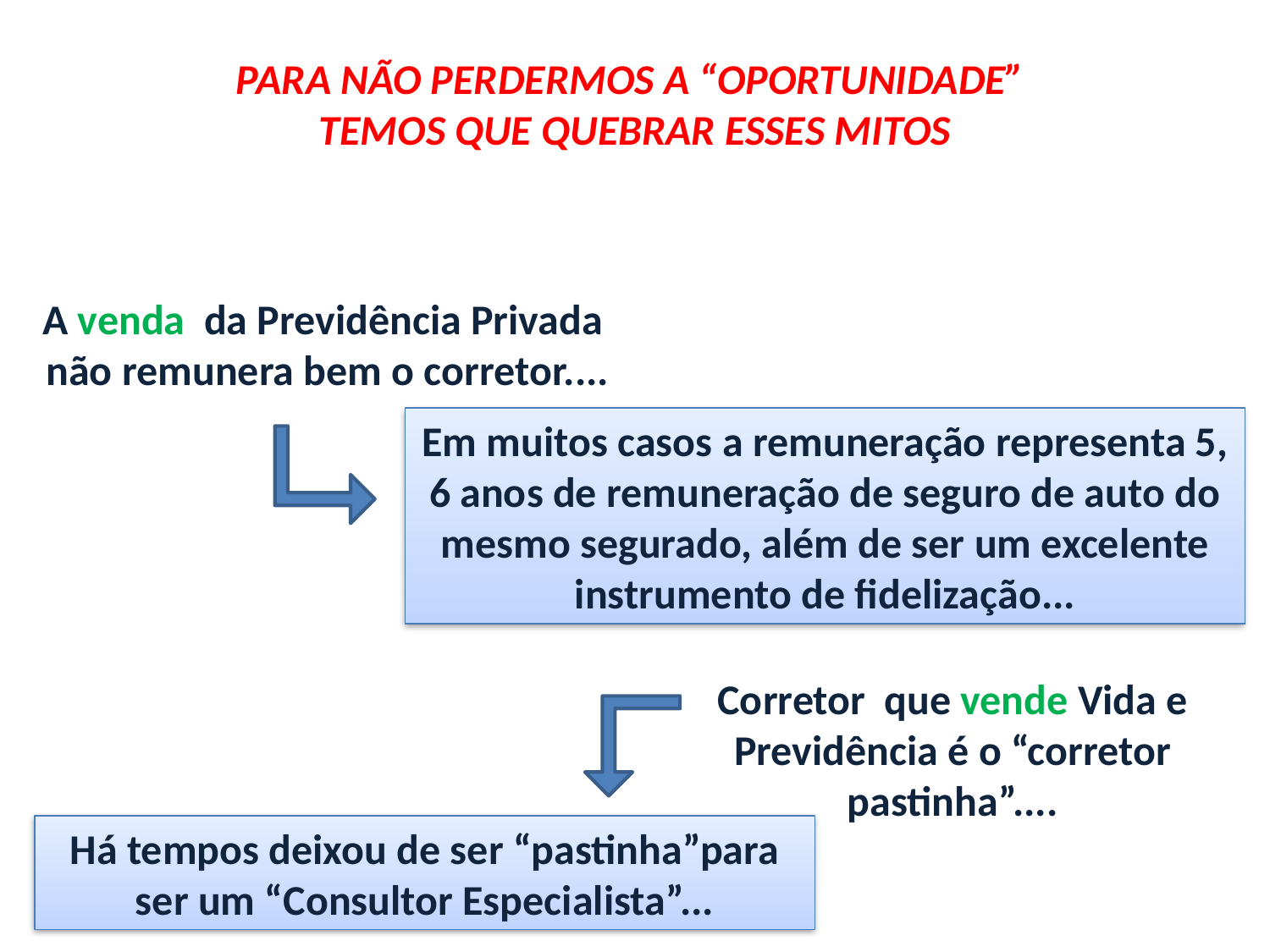

PARA NÃO PERDERMOS A “OPORTUNIDADE”
TEMOS QUE QUEBRAR ESSES MITOS
A venda  da Previdência Privada  não remunera bem o corretor....
Em muitos casos a remuneração representa 5, 6 anos de remuneração de seguro de auto do mesmo segurado, além de ser um excelente instrumento de fidelização...

Corretor  que vende Vida e Previdência é o “corretor pastinha”....

Há tempos deixou de ser “pastinha”para ser um “Consultor Especialista”...